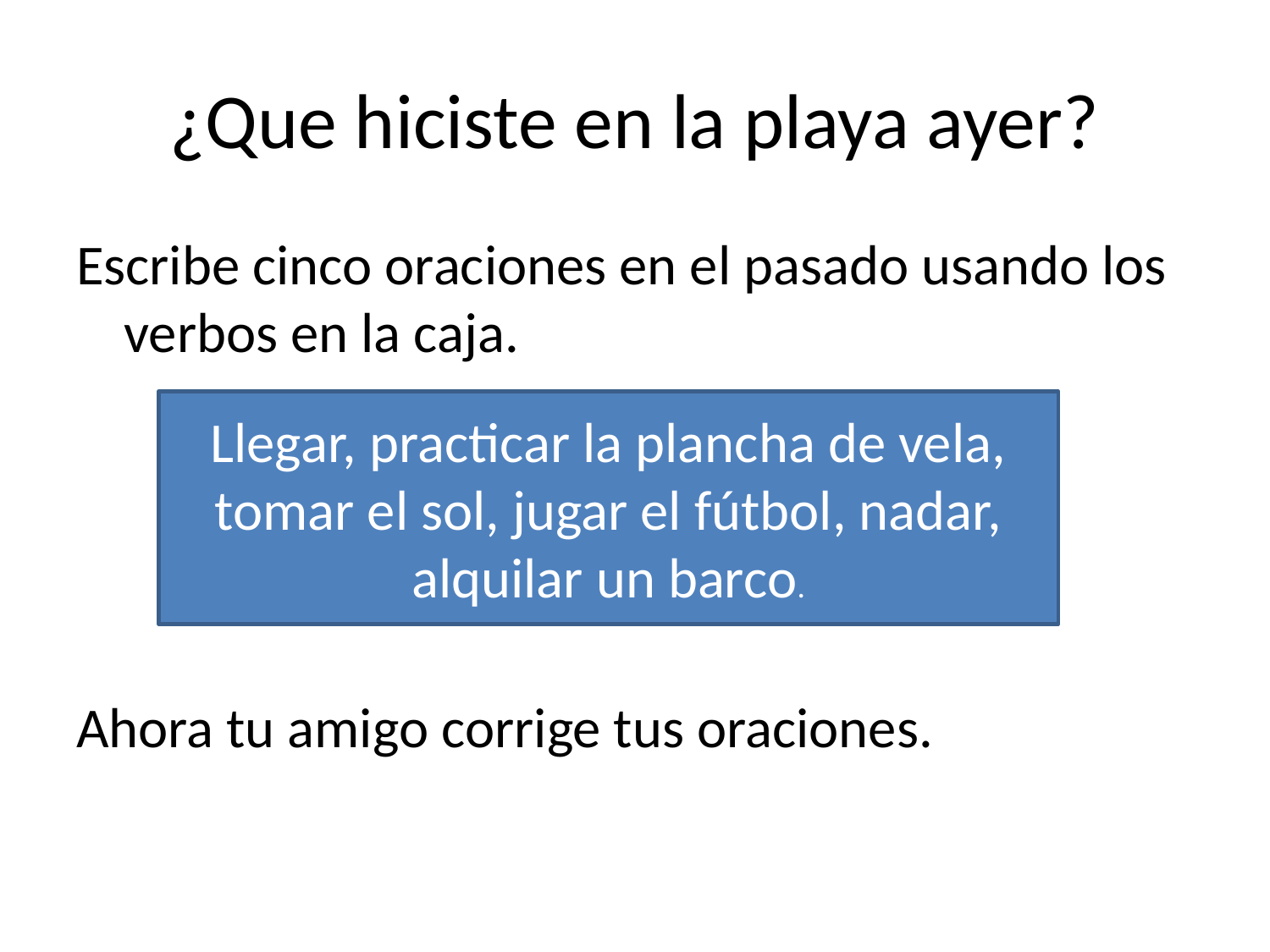

# ¿Que hiciste en la playa ayer?
Escribe cinco oraciones en el pasado usando los verbos en la caja.

Ahora tu amigo corrige tus oraciones.
Llegar, practicar la plancha de vela, tomar el sol, jugar el fútbol, nadar, alquilar un barco.